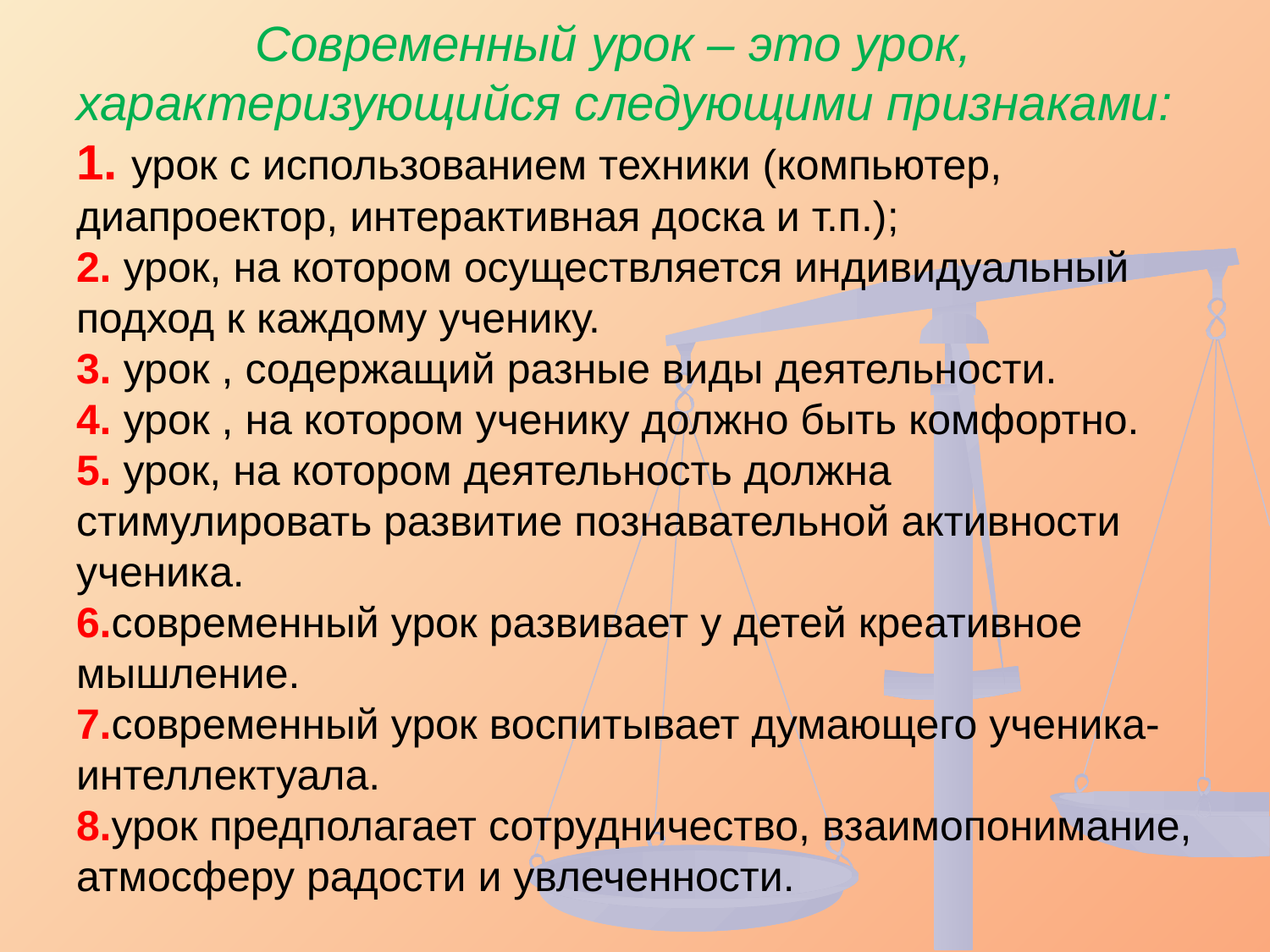

# Современный урок – это урок, характеризующийся следующими признаками: 1. урок с использованием техники (компьютер, диапроектор, интерактивная доска и т.п.); 2. урок, на котором осуществляется индивидуальный подход к каждому ученику. 3. урок , содержащий разные виды деятельности. 4. урок , на котором ученику должно быть комфортно. 5. урок, на котором деятельность должна стимулировать развитие познавательной активности ученика. 6.современный урок развивает у детей креативное мышление. 7.современный урок воспитывает думающего ученика-интеллектуала. 8.урок предполагает сотрудничество, взаимопонимание, атмосферу радости и увлеченности.